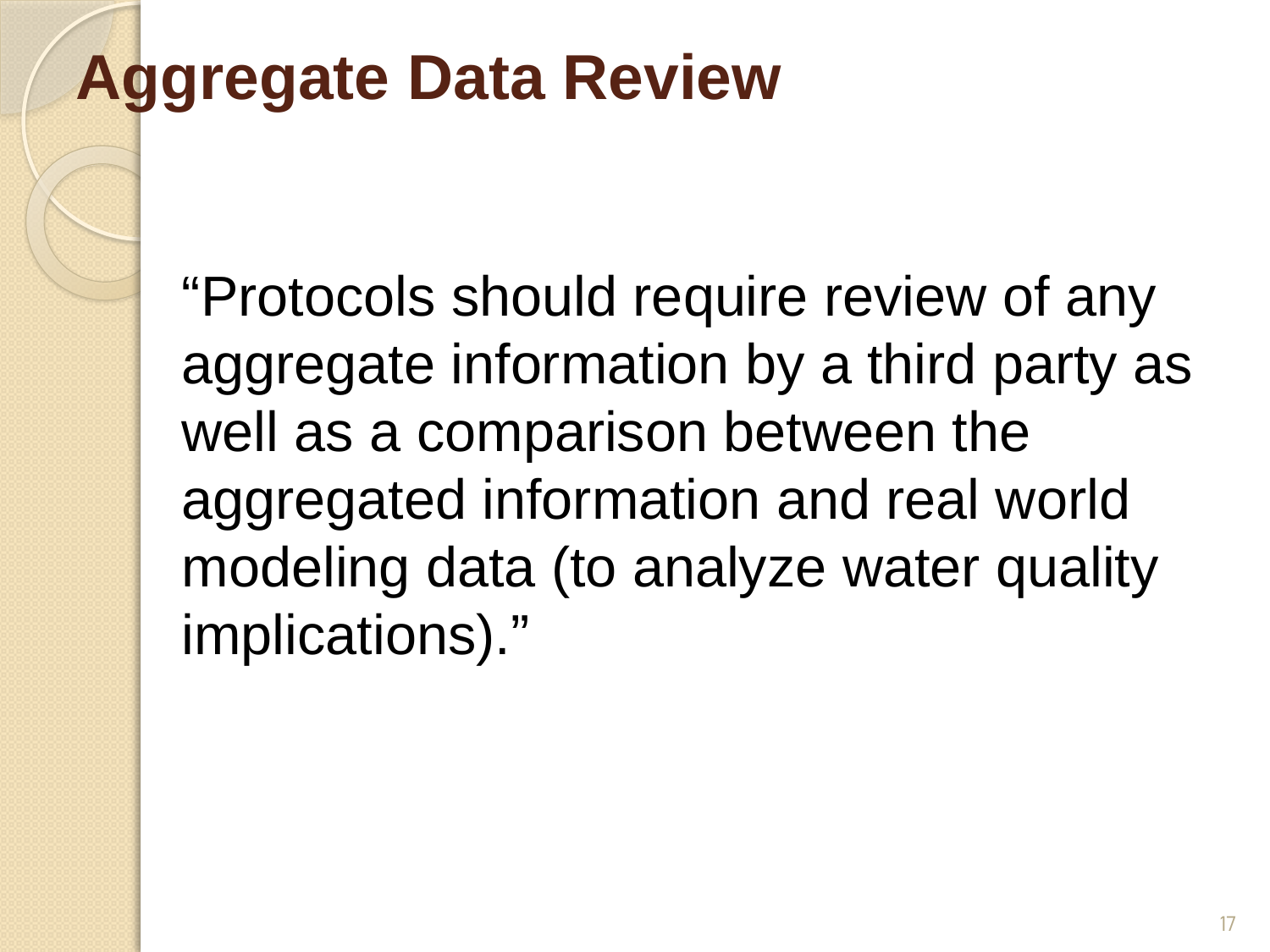

# Aggregate Data Review
“Protocols should require review of any aggregate information by a third party as well as a comparison between the aggregated information and real world modeling data (to analyze water quality implications).”
17